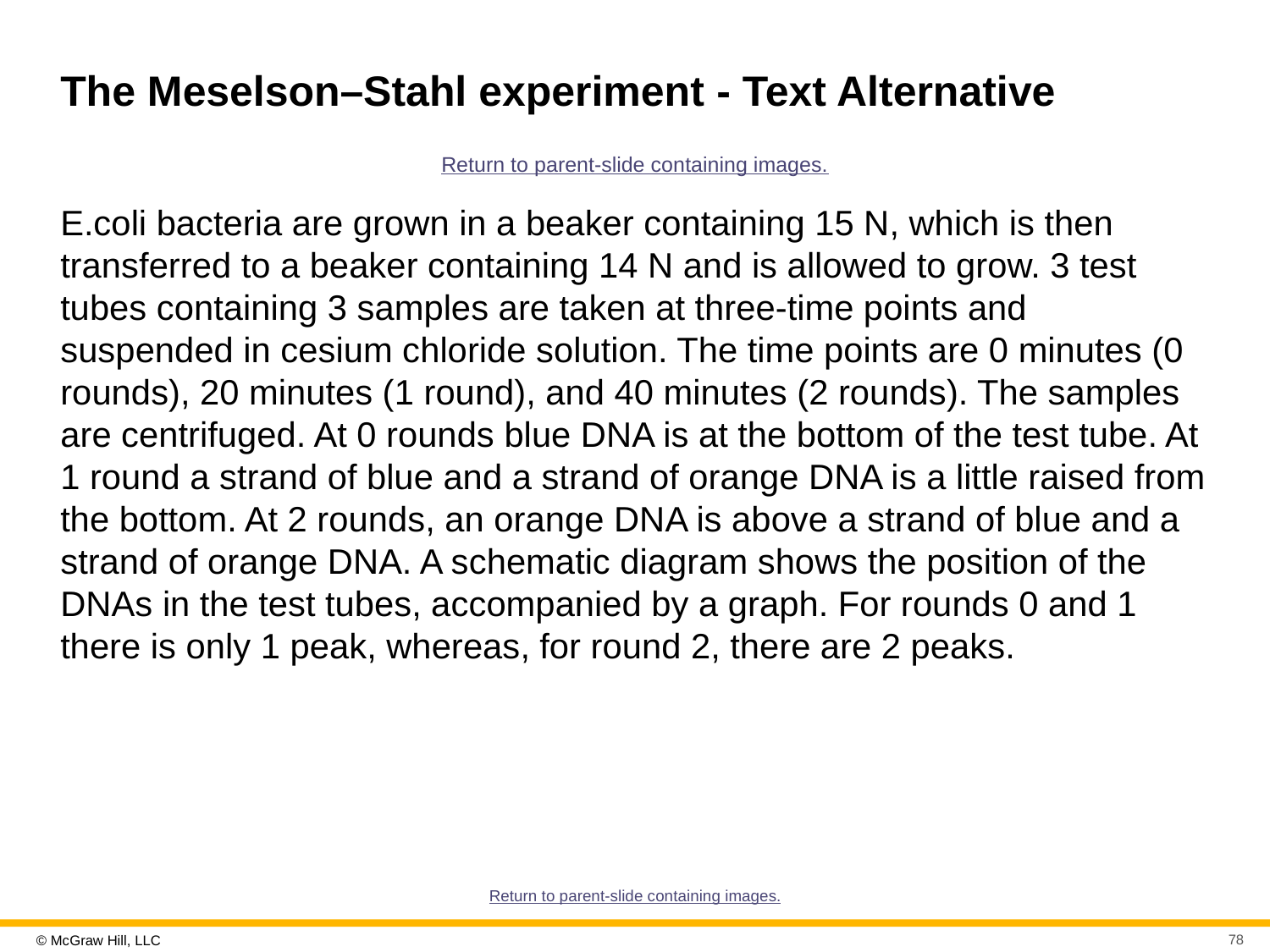

# The Meselson–Stahl experiment - Text Alternative
Return to parent-slide containing images.
E.coli bacteria are grown in a beaker containing 15 N, which is then transferred to a beaker containing 14 N and is allowed to grow. 3 test tubes containing 3 samples are taken at three-time points and suspended in cesium chloride solution. The time points are 0 minutes (0 rounds), 20 minutes (1 round), and 40 minutes (2 rounds). The samples are centrifuged. At 0 rounds blue DNA is at the bottom of the test tube. At 1 round a strand of blue and a strand of orange DNA is a little raised from the bottom. At 2 rounds, an orange DNA is above a strand of blue and a strand of orange DNA. A schematic diagram shows the position of the DNAs in the test tubes, accompanied by a graph. For rounds 0 and 1 there is only 1 peak, whereas, for round 2, there are 2 peaks.
Return to parent-slide containing images.
78